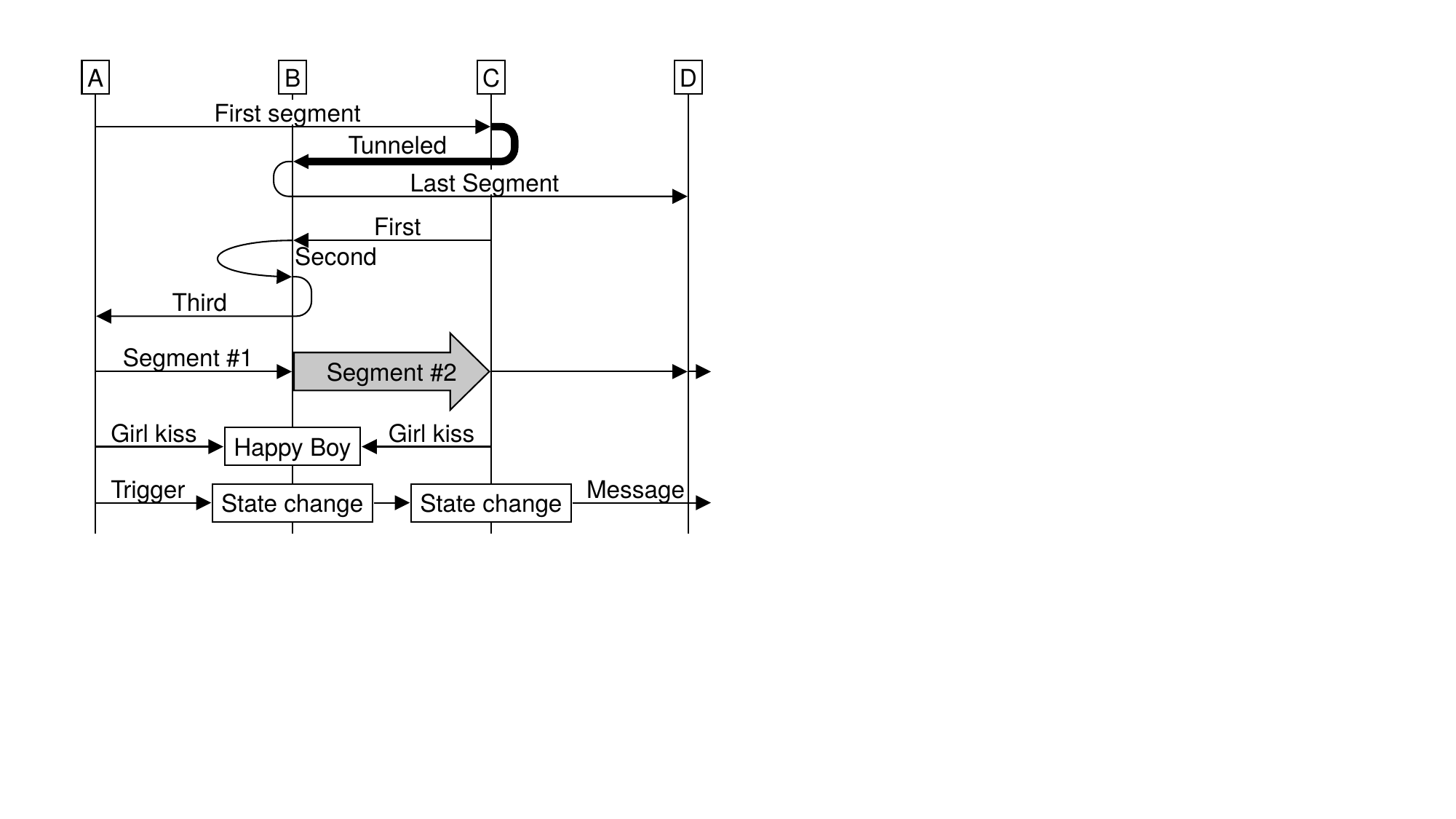

A
B
C
D
First segment

Tunneled

Last Segment
First

Second

Third

Segment #1
Segment #2
Girl kiss
Girl kiss
Happy Boy
Trigger
Message
State change
State change